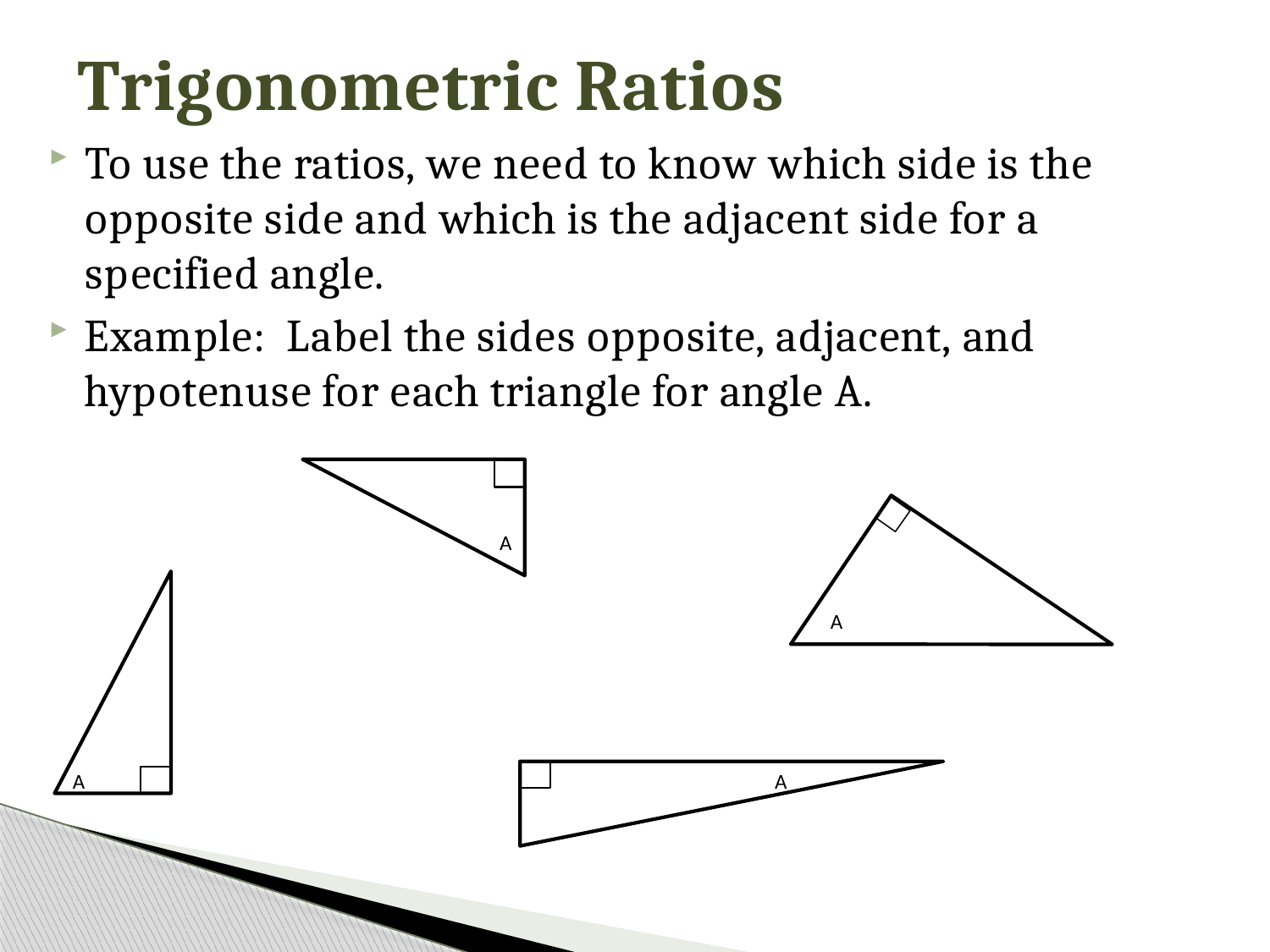

# Trigonometric Ratios
To use the ratios, we need to know which side is the opposite side and which is the adjacent side for a specified angle.
Example:  Label the sides opposite, adjacent, and hypotenuse for each triangle for angle A.

A

A
A

A